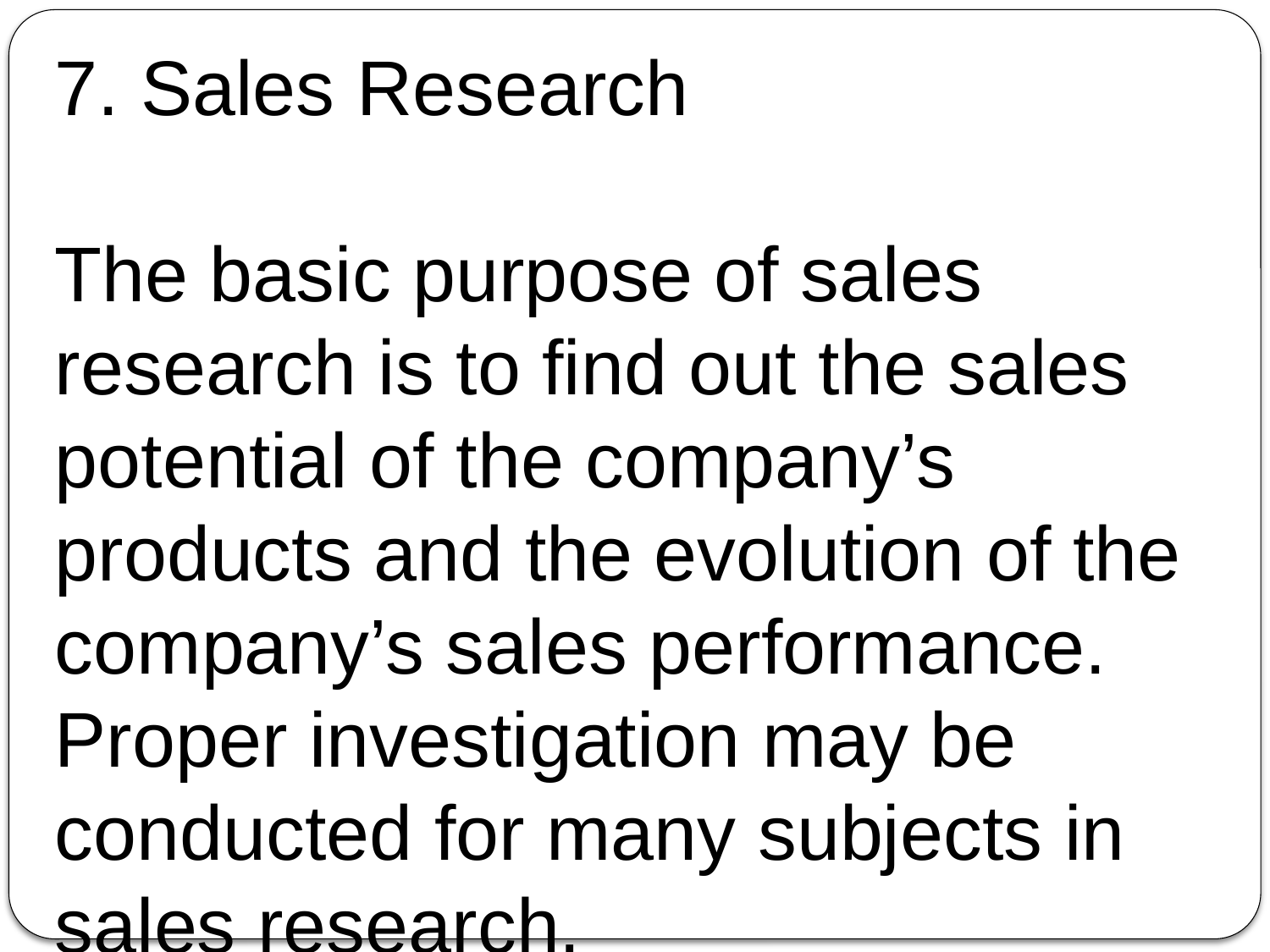

7. Sales Research

The basic purpose of sales research is to find out the sales potential of the company’s products and the evolution of the company’s sales performance. Proper investigation may be conducted for many subjects in sales research.